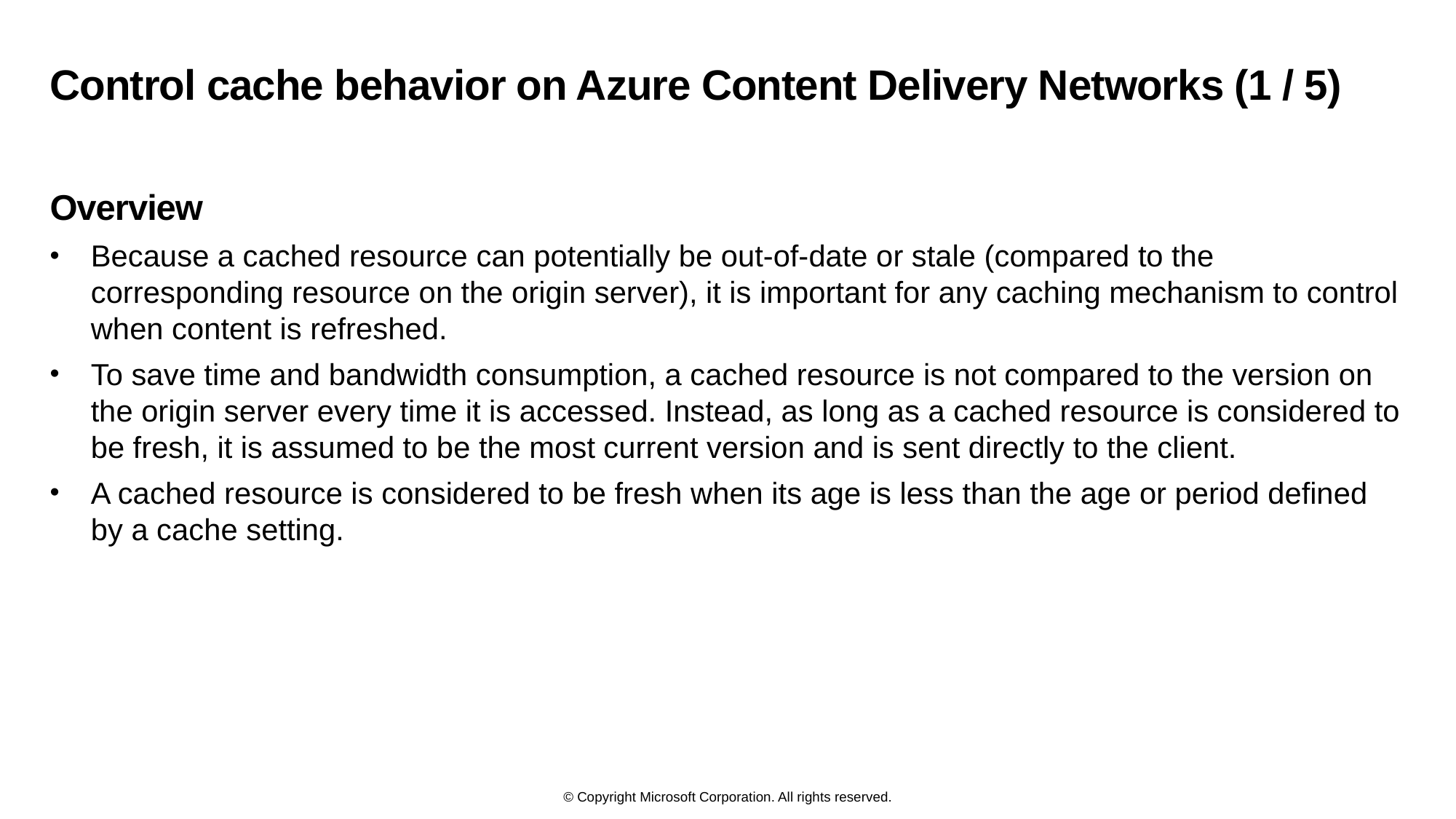

# Control cache behavior on Azure Content Delivery Networks (1 / 5)
Overview
Because a cached resource can potentially be out-of-date or stale (compared to the corresponding resource on the origin server), it is important for any caching mechanism to control when content is refreshed.
To save time and bandwidth consumption, a cached resource is not compared to the version on the origin server every time it is accessed. Instead, as long as a cached resource is considered to be fresh, it is assumed to be the most current version and is sent directly to the client.
A cached resource is considered to be fresh when its age is less than the age or period defined by a cache setting.